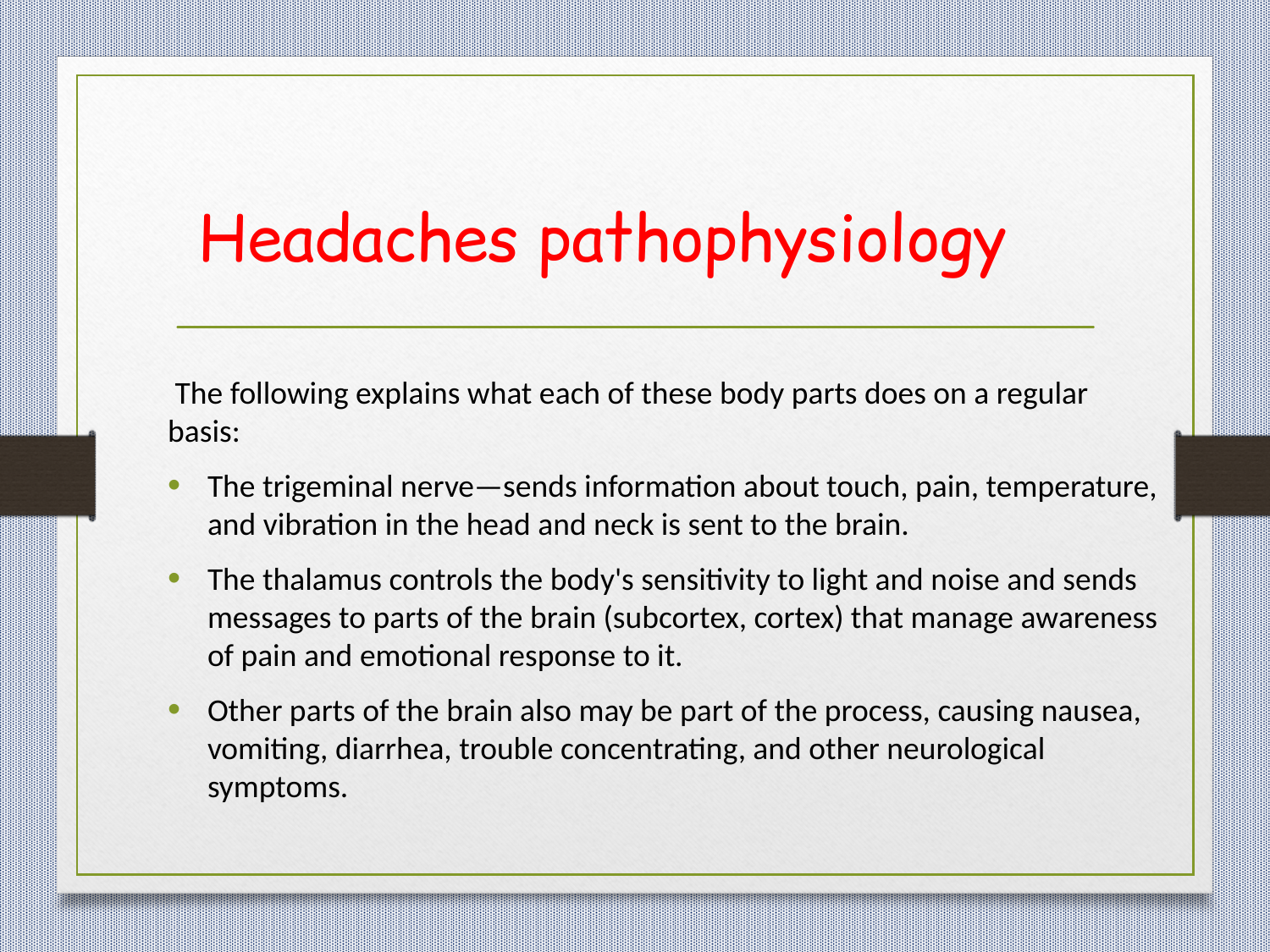

# Headaches pathophysiology
 The following explains what each of these body parts does on a regular basis:
The trigeminal nerve—sends information about touch, pain, temperature, and vibration in the head and neck is sent to the brain.
The thalamus controls the body's sensitivity to light and noise and sends messages to parts of the brain (subcortex, cortex) that manage awareness of pain and emotional response to it.
Other parts of the brain also may be part of the process, causing nausea, vomiting, diarrhea, trouble concentrating, and other neurological symptoms.